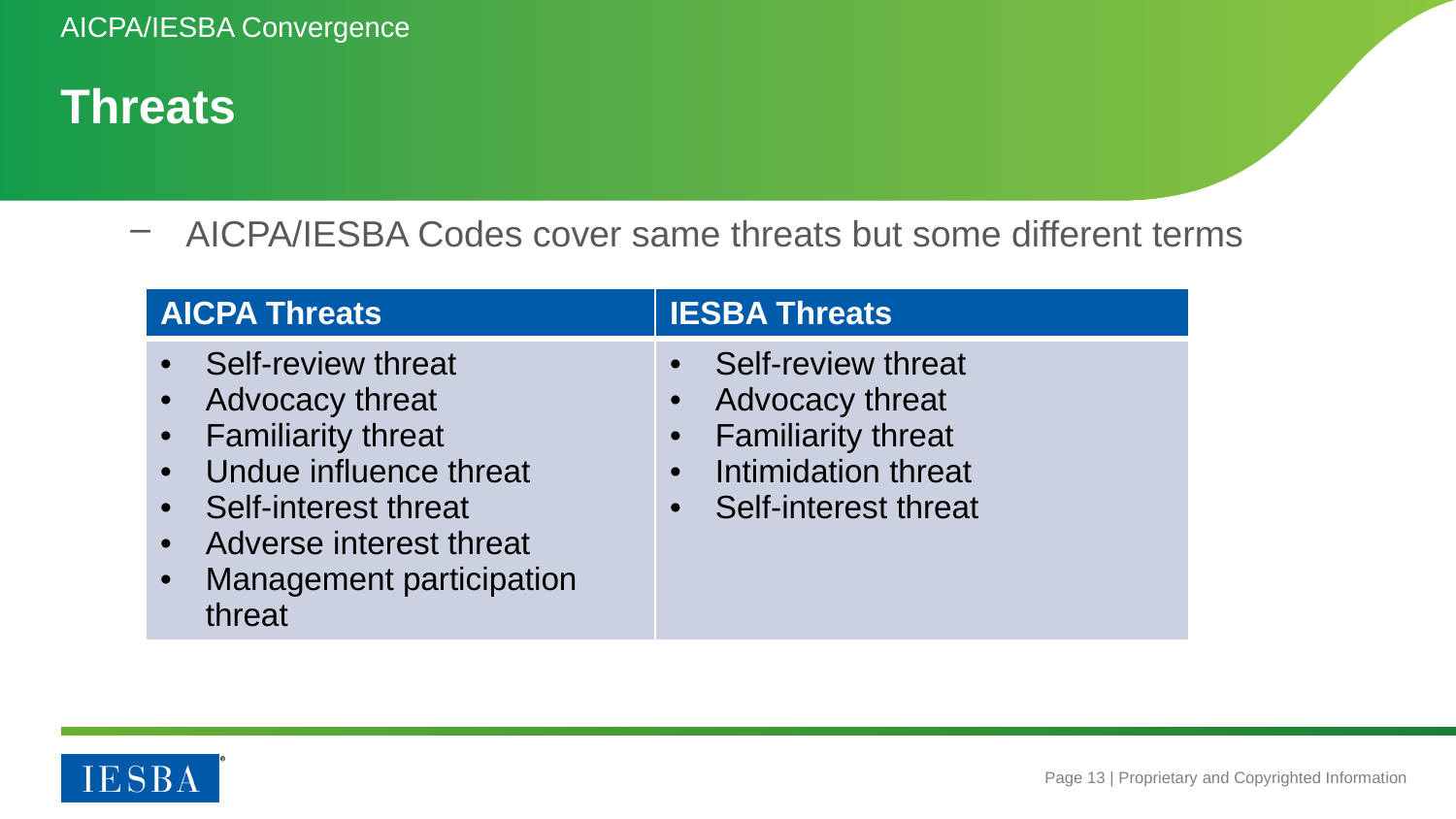

AICPA/IESBA Convergence

# Threats
AICPA/IESBA Codes cover same threats but some different terms

| AICPA Threats | IESBA Threats |
| --- | --- |
| Self-review threat Advocacy threat Familiarity threat Undue influence threat Self-interest threat Adverse interest threat Management participation threat | Self-review threat Advocacy threat Familiarity threat Intimidation threat Self-interest threat |